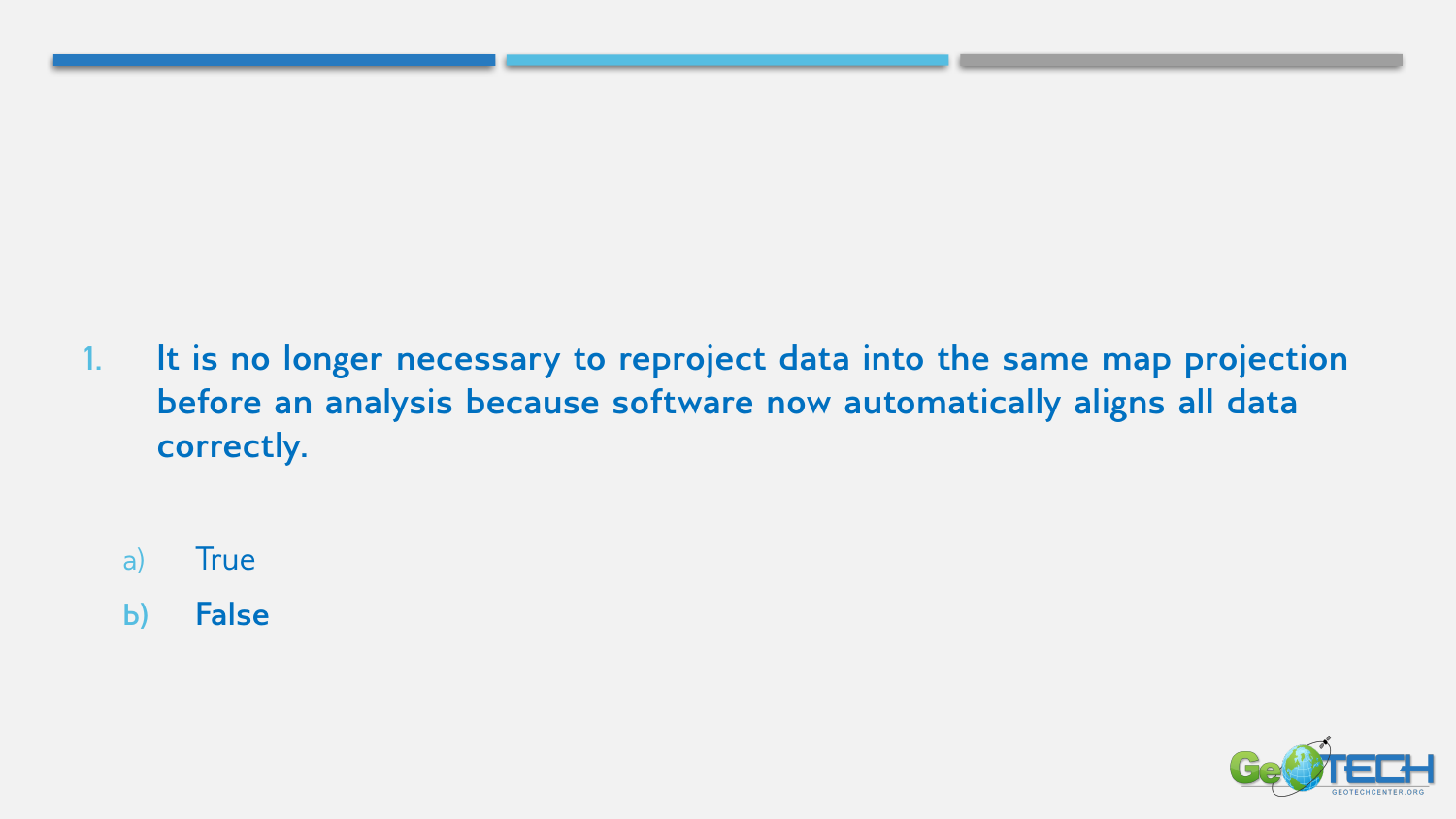

#
It is no longer necessary to reproject data into the same map projection before an analysis because software now automatically aligns all data correctly.

True
False